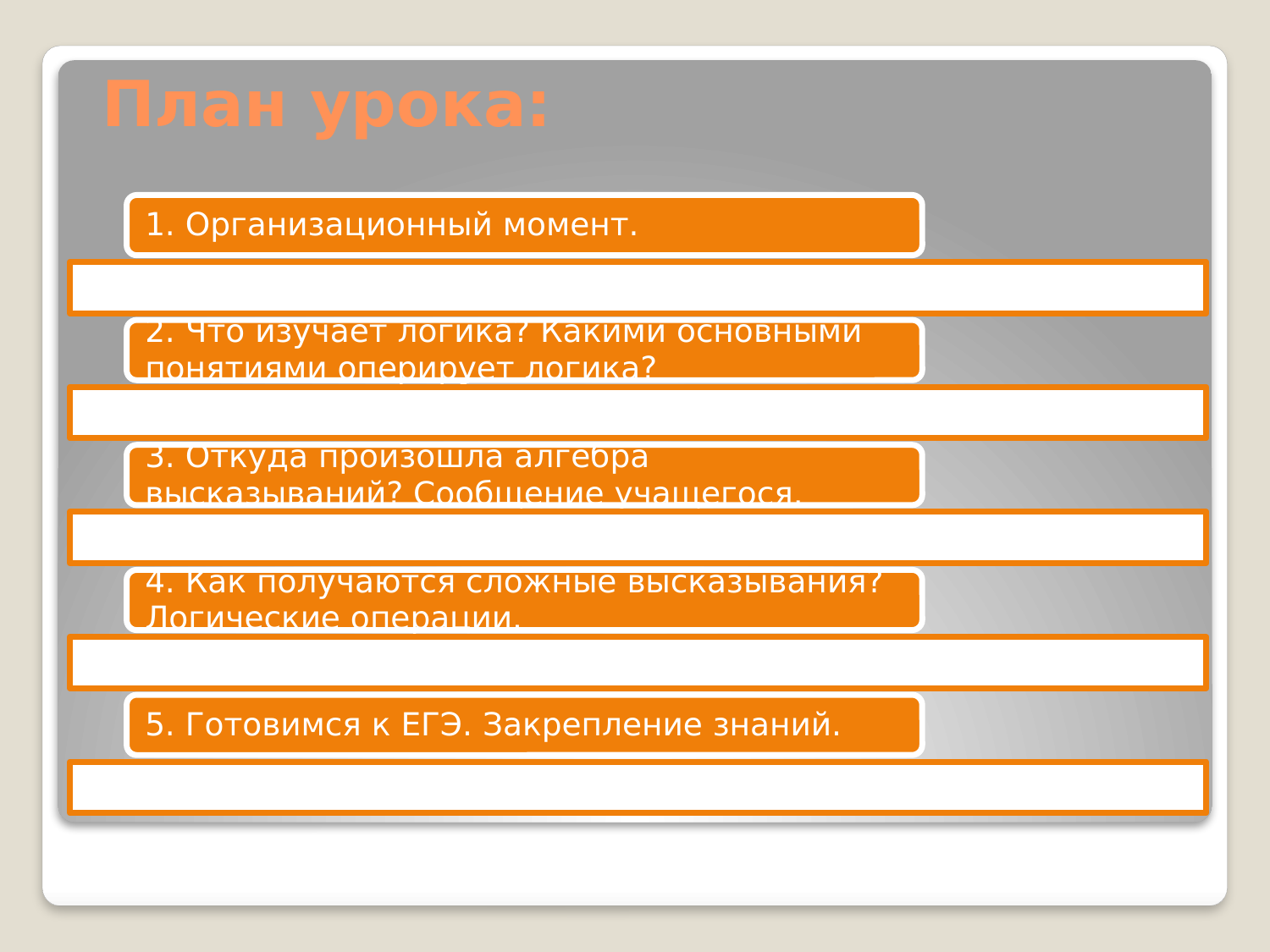

# План урока:
1. Организационный момент.
2. Что изучает логика? Какими основными понятиями оперирует логика?
3. Откуда произошла алгебра высказываний? Сообщение учащегося.
4. Как получаются сложные высказывания? Логические операции.
5. Готовимся к ЕГЭ. Закрепление знаний.